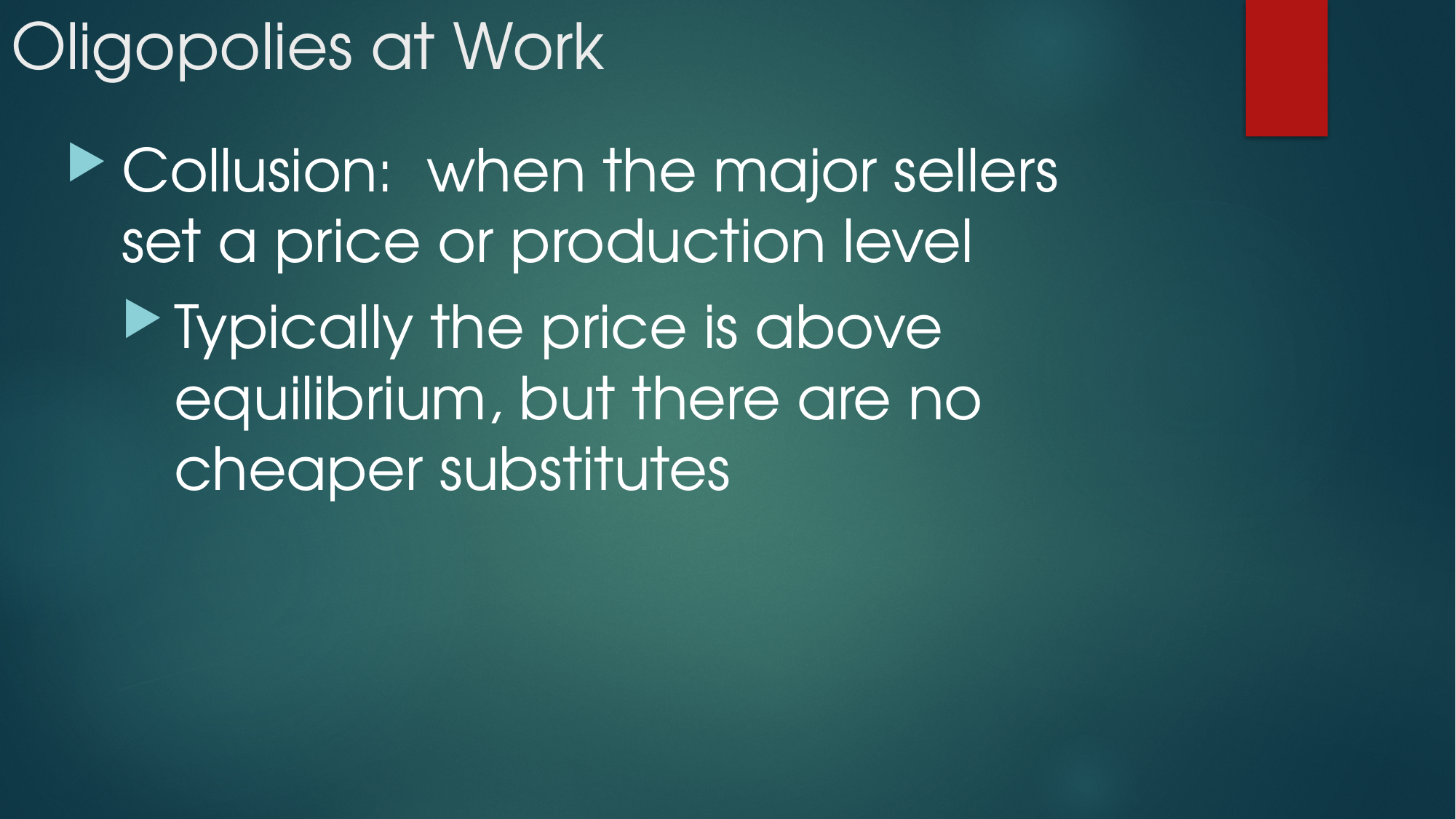

Oligopolies at Work
Collusion:  when the major sellers set a price or production level
Typically the price is above equilibrium, but there are no cheaper substitutes